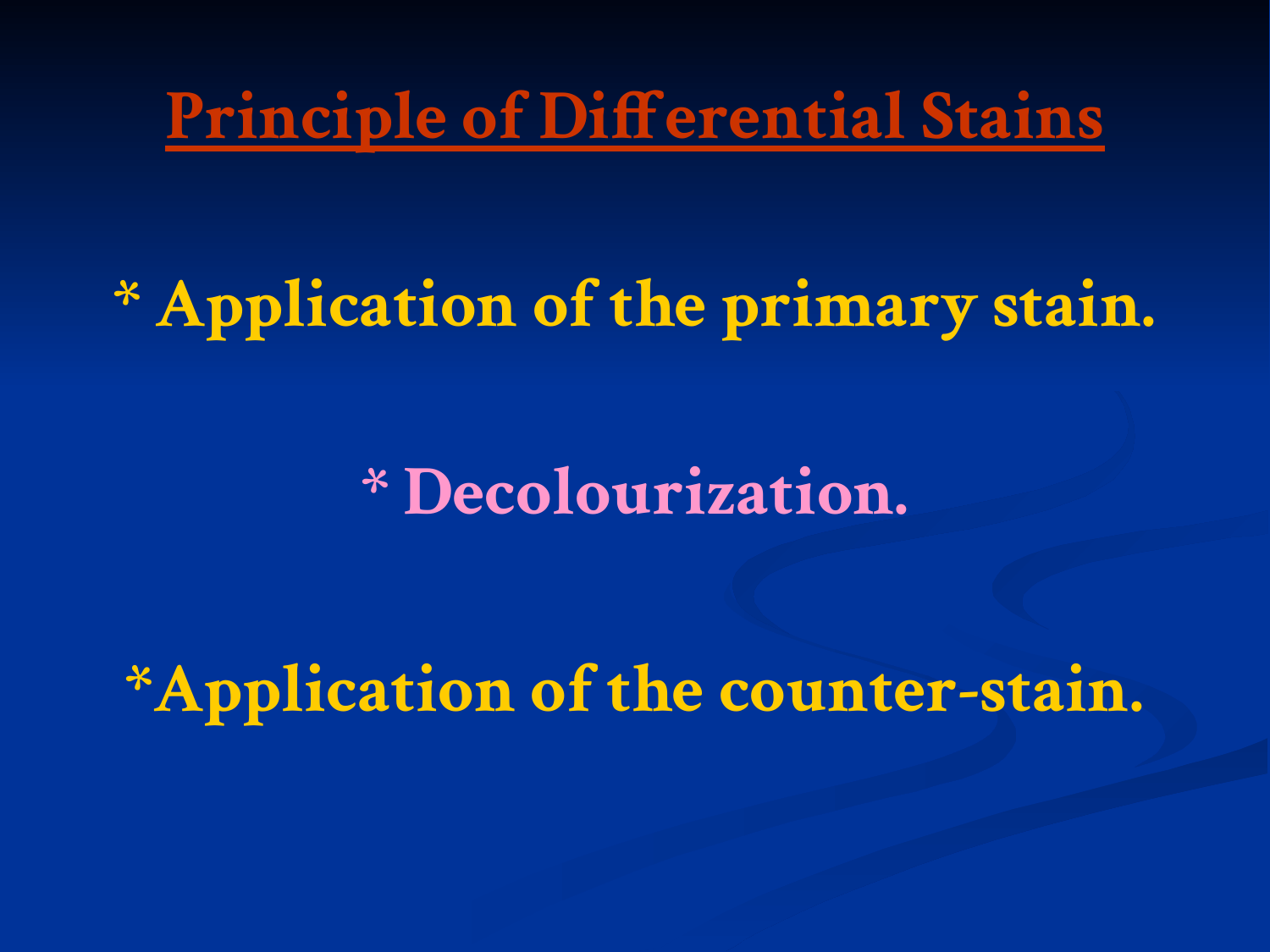

Principle of Differential Stains

* Application of the primary stain.

* Decolourization.

*Application of the counter-stain.